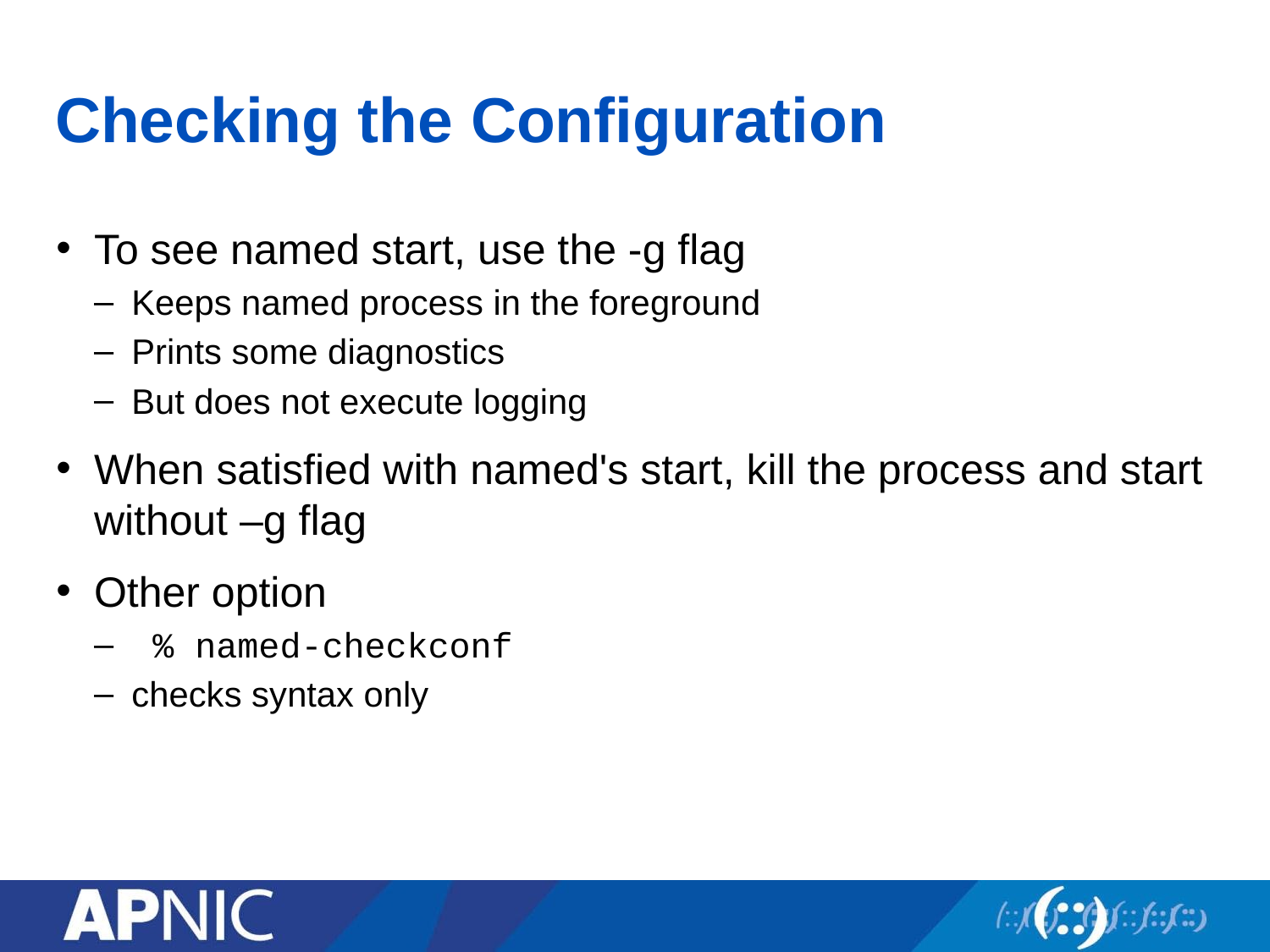

# Checking the Configuration
To see named start, use the -g flag
Keeps named process in the foreground
Prints some diagnostics
But does not execute logging
When satisfied with named's start, kill the process and start without –g flag
Other option
 % named-checkconf
checks syntax only